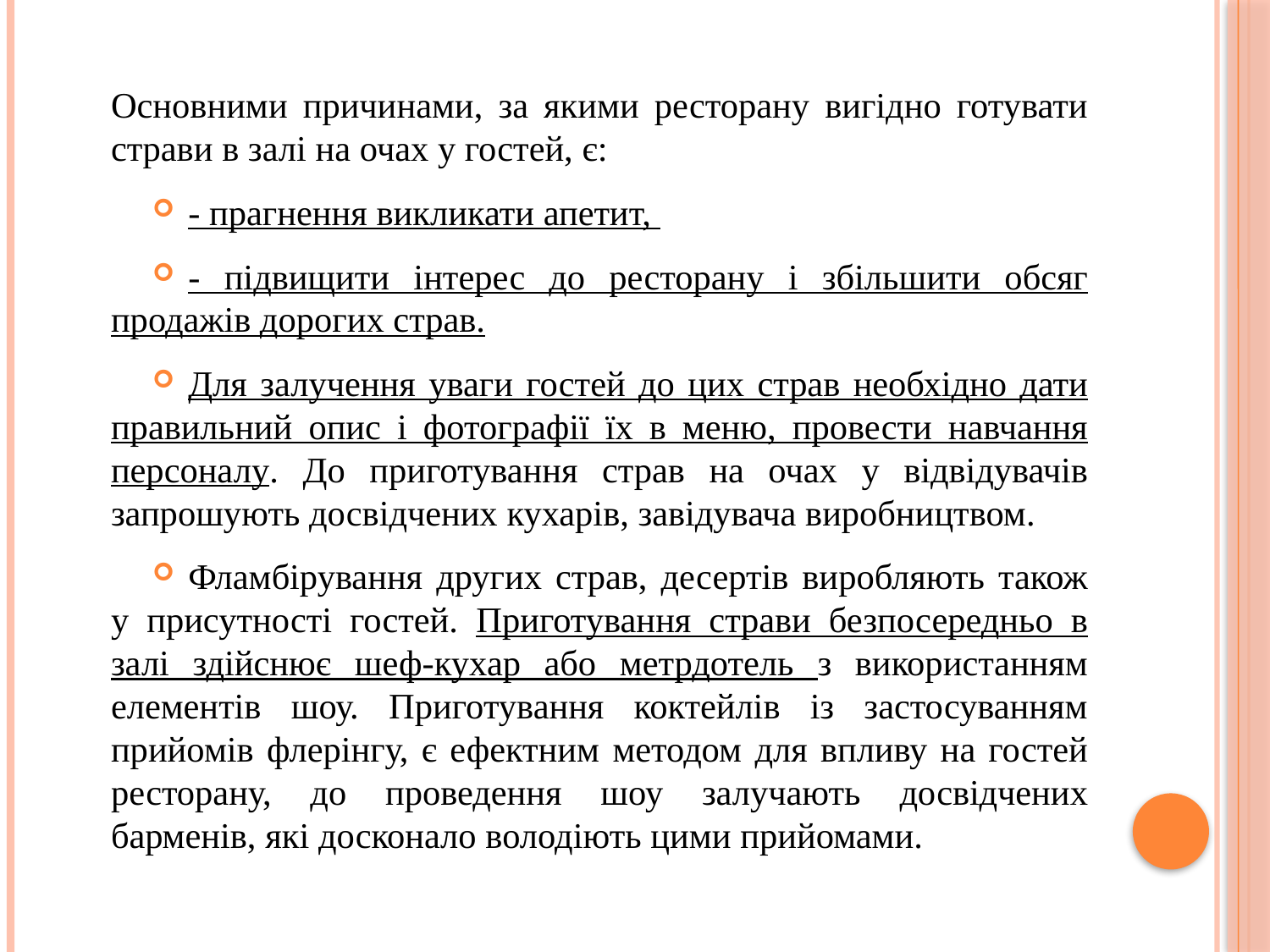

Основними причинами, за якими ресторану вигідно готувати страви в залі на очах у гостей, є:
- прагнення викликати апетит,
- підвищити інтерес до ресторану і збільшити обсяг продажів дорогих страв.
Для залучення уваги гостей до цих страв необхідно дати правильний опис і фотографії їх в меню, провести навчання персоналу. До приготування страв на очах у відвідувачів запрошують досвідчених кухарів, завідувача виробництвом.
Фламбірування других страв, десертів виробляють також у присутності гостей. Приготування страви безпосередньо в залі здійснює шеф-кухар або метрдотель з використанням елементів шоу. Приготування коктейлів із застосуванням прийомів флерінгу, є ефектним методом для впливу на гостей ресторану, до проведення шоу залучають досвідчених барменів, які досконало володіють цими прийомами.